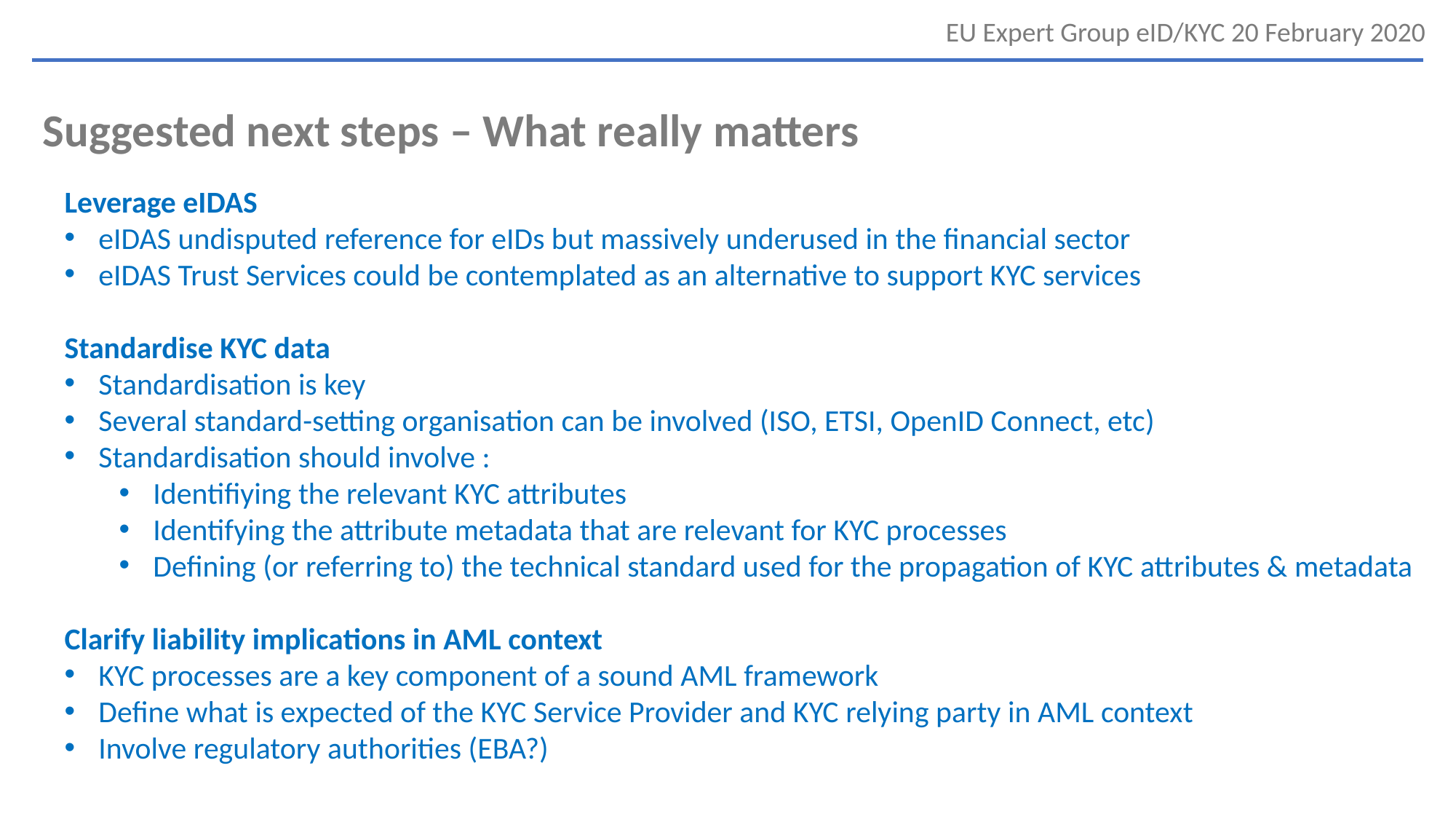

# Suggested next steps – What really matters
Leverage eIDAS
eIDAS undisputed reference for eIDs but massively underused in the financial sector
eIDAS Trust Services could be contemplated as an alternative to support KYC services

Standardise KYC data
Standardisation is key
Several standard-setting organisation can be involved (ISO, ETSI, OpenID Connect, etc)
Standardisation should involve :
Identifiying the relevant KYC attributes
Identifying the attribute metadata that are relevant for KYC processes
Defining (or referring to) the technical standard used for the propagation of KYC attributes & metadata

Clarify liability implications in AML context
KYC processes are a key component of a sound AML framework
Define what is expected of the KYC Service Provider and KYC relying party in AML context
Involve regulatory authorities (EBA?)